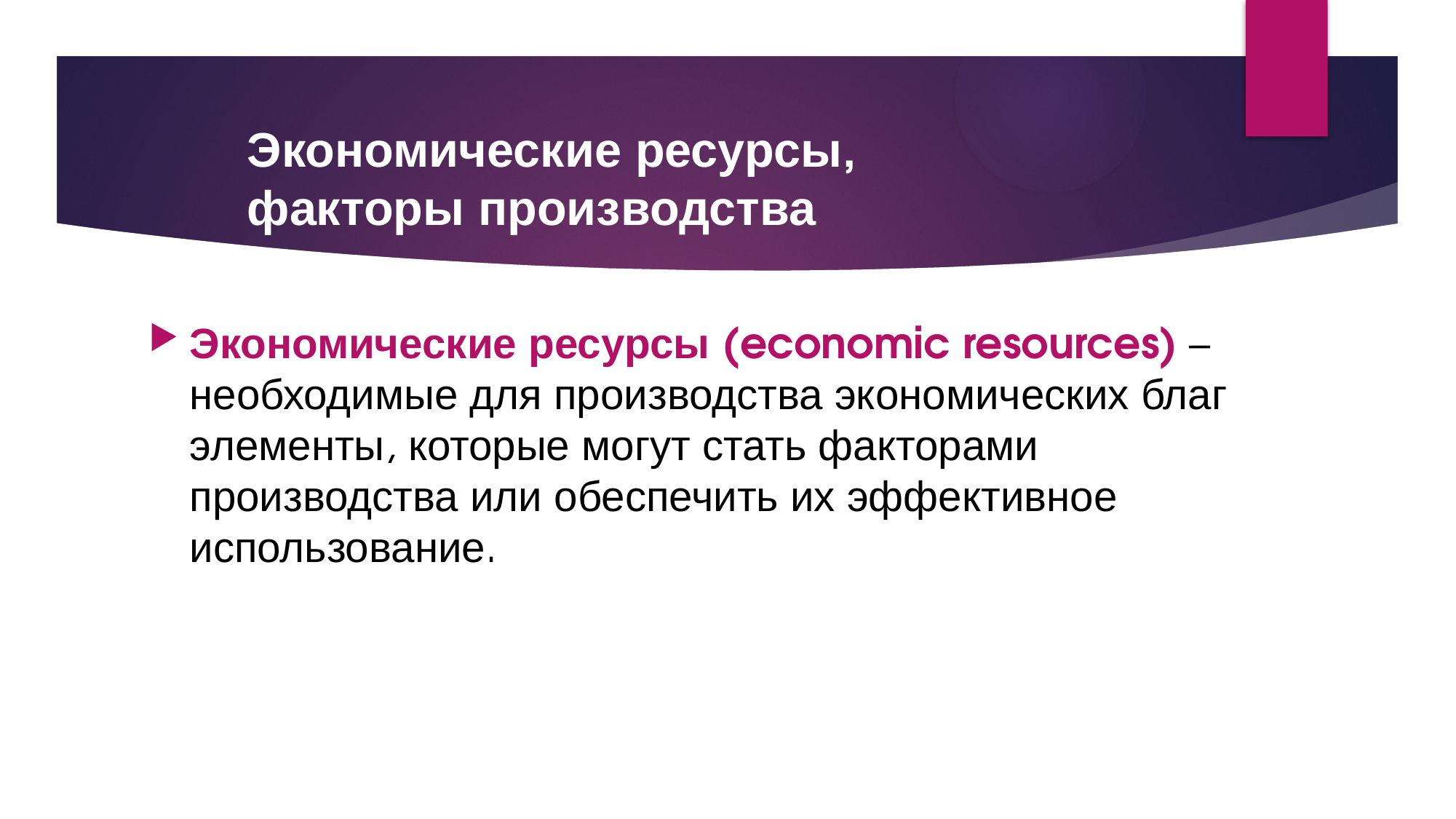

# Экономические ресурсы, факторы производства
Экономические ресурсы (economic resources) – необходимые для производства экономических благ элементы, которые могут стать факторами производства или обеспечить их эффективное использование.